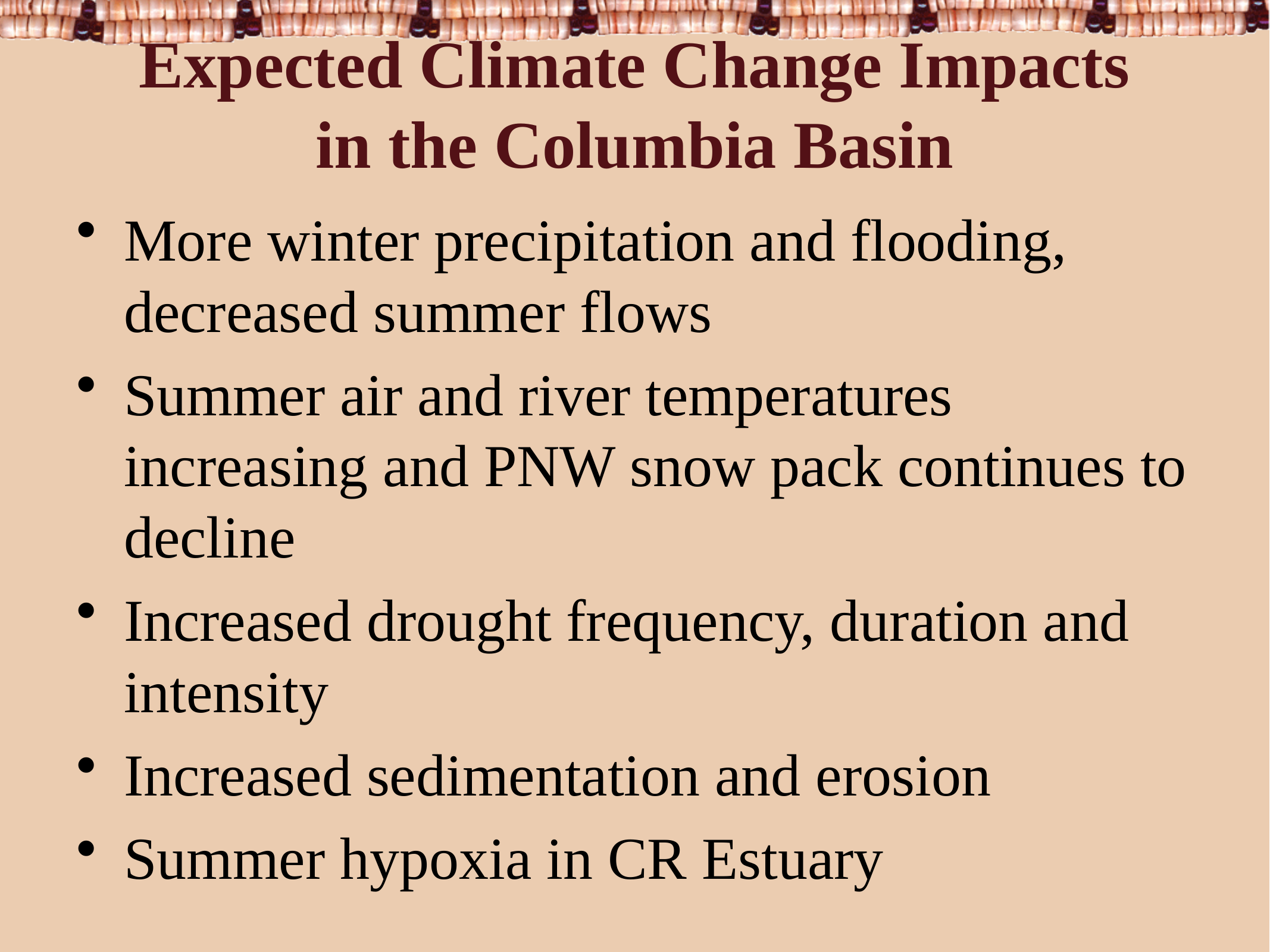

# Expected Climate Change Impacts in the Columbia Basin

More winter precipitation and flooding, decreased summer flows
Summer air and river temperatures increasing and PNW snow pack continues to decline
Increased drought frequency, duration and intensity
Increased sedimentation and erosion
Summer hypoxia in CR Estuary